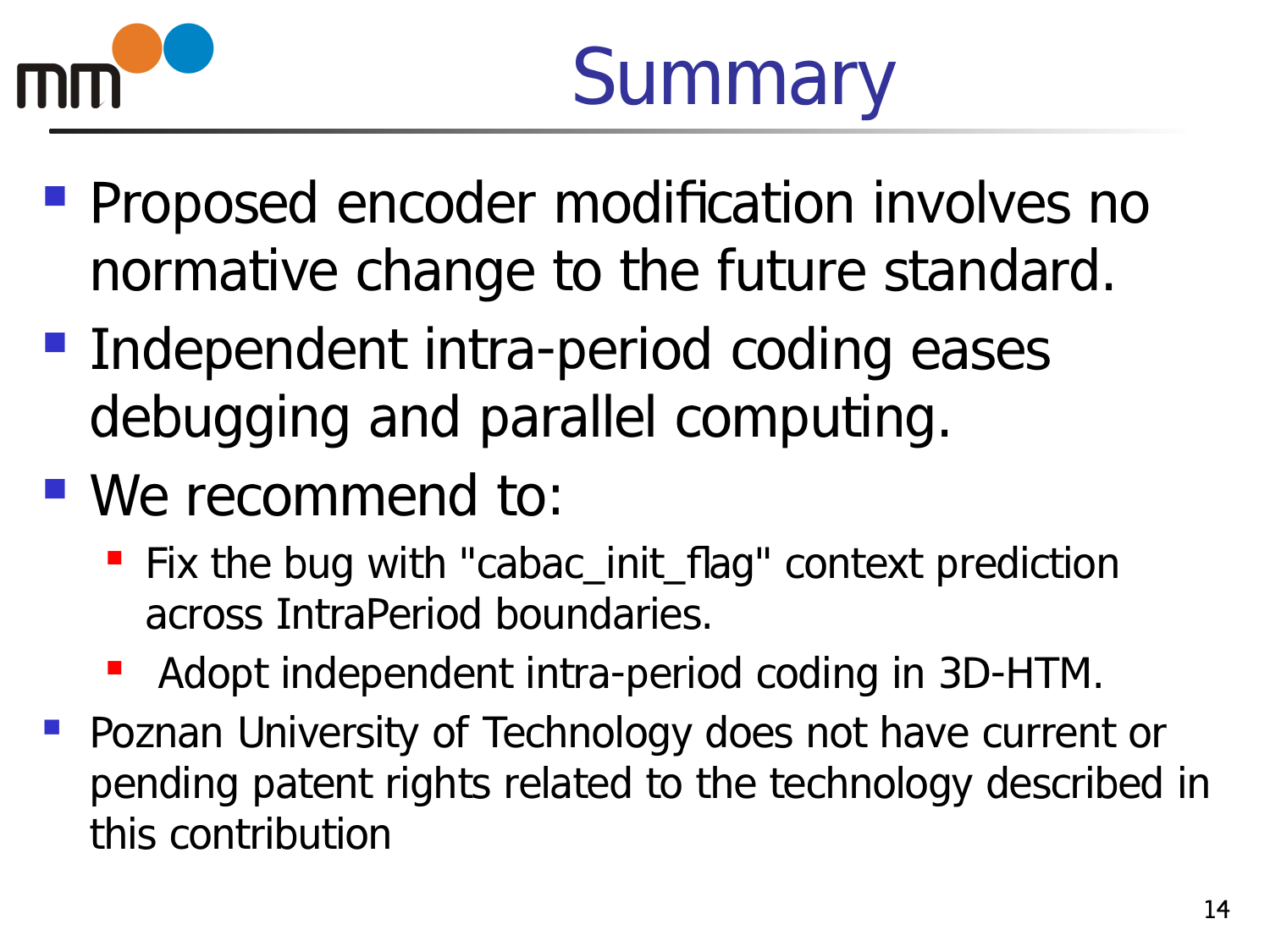

# Summary
Proposed encoder modification involves no normative change to the future standard.
Independent intra-period coding eases debugging and parallel computing.
We recommend to:
Fix the bug with "cabac_init_flag" context prediction across IntraPeriod boundaries.
 Adopt independent intra-period coding in 3D-HTM.
Poznan University of Technology does not have current or pending patent rights related to the technology described in this contribution

14